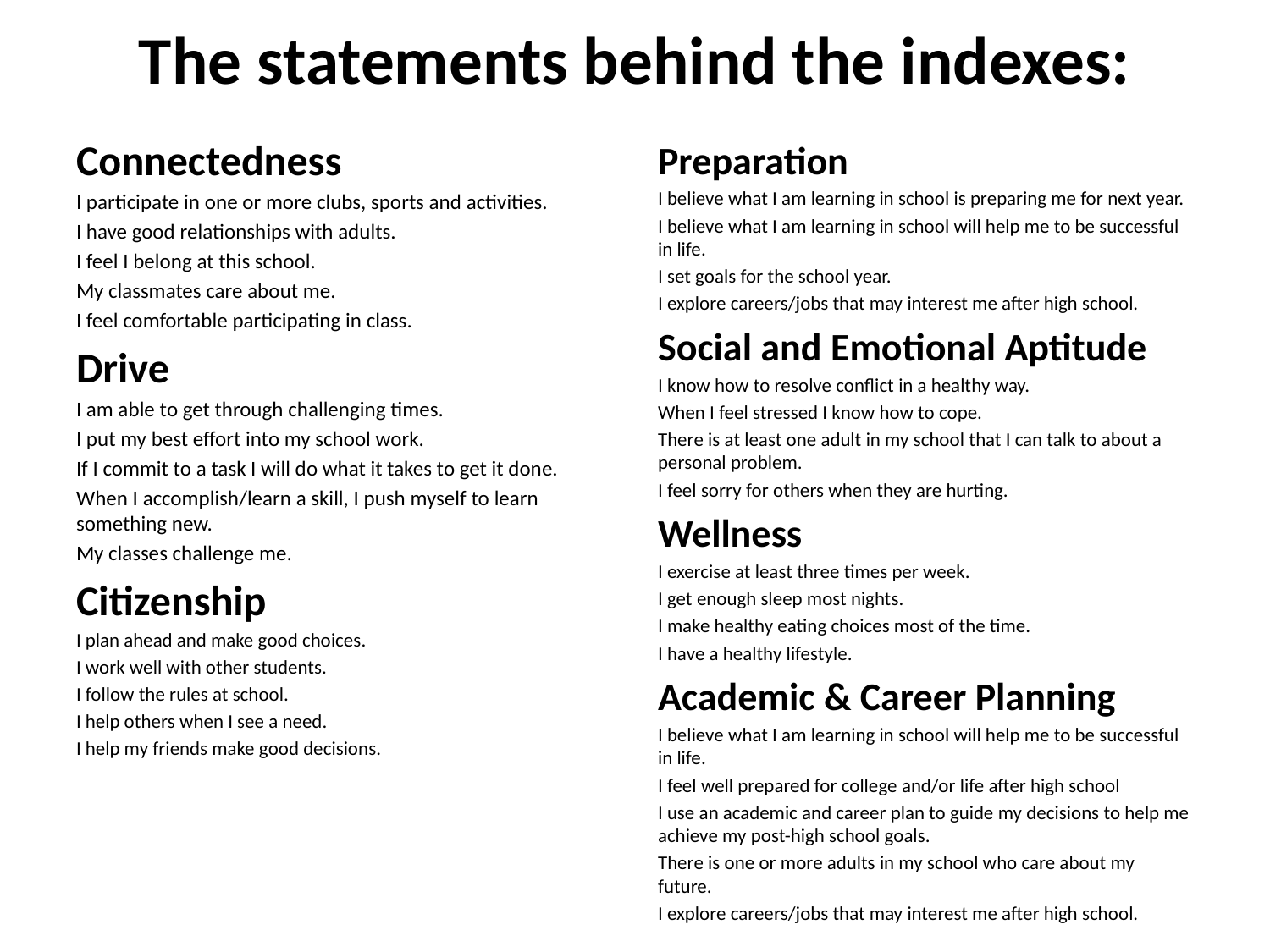

# The statements behind the indexes:
Connectedness
I participate in one or more clubs, sports and activities.
I have good relationships with adults.
I feel I belong at this school.
My classmates care about me.
I feel comfortable participating in class.
Drive
I am able to get through challenging times.
I put my best effort into my school work.
If I commit to a task I will do what it takes to get it done.
When I accomplish/learn a skill, I push myself to learn something new.
My classes challenge me.
Citizenship
I plan ahead and make good choices.
I work well with other students.
I follow the rules at school.
I help others when I see a need.
I help my friends make good decisions.
Preparation
I believe what I am learning in school is preparing me for next year.
I believe what I am learning in school will help me to be successful in life.
I set goals for the school year.
I explore careers/jobs that may interest me after high school.
Social and Emotional Aptitude
I know how to resolve conflict in a healthy way.
When I feel stressed I know how to cope.
There is at least one adult in my school that I can talk to about a personal problem.
I feel sorry for others when they are hurting.
Wellness
I exercise at least three times per week.
I get enough sleep most nights.
I make healthy eating choices most of the time.
I have a healthy lifestyle.
Academic & Career Planning
I believe what I am learning in school will help me to be successful in life.
I feel well prepared for college and/or life after high school
I use an academic and career plan to guide my decisions to help me achieve my post-high school goals.
There is one or more adults in my school who care about my future.
I explore careers/jobs that may interest me after high school.